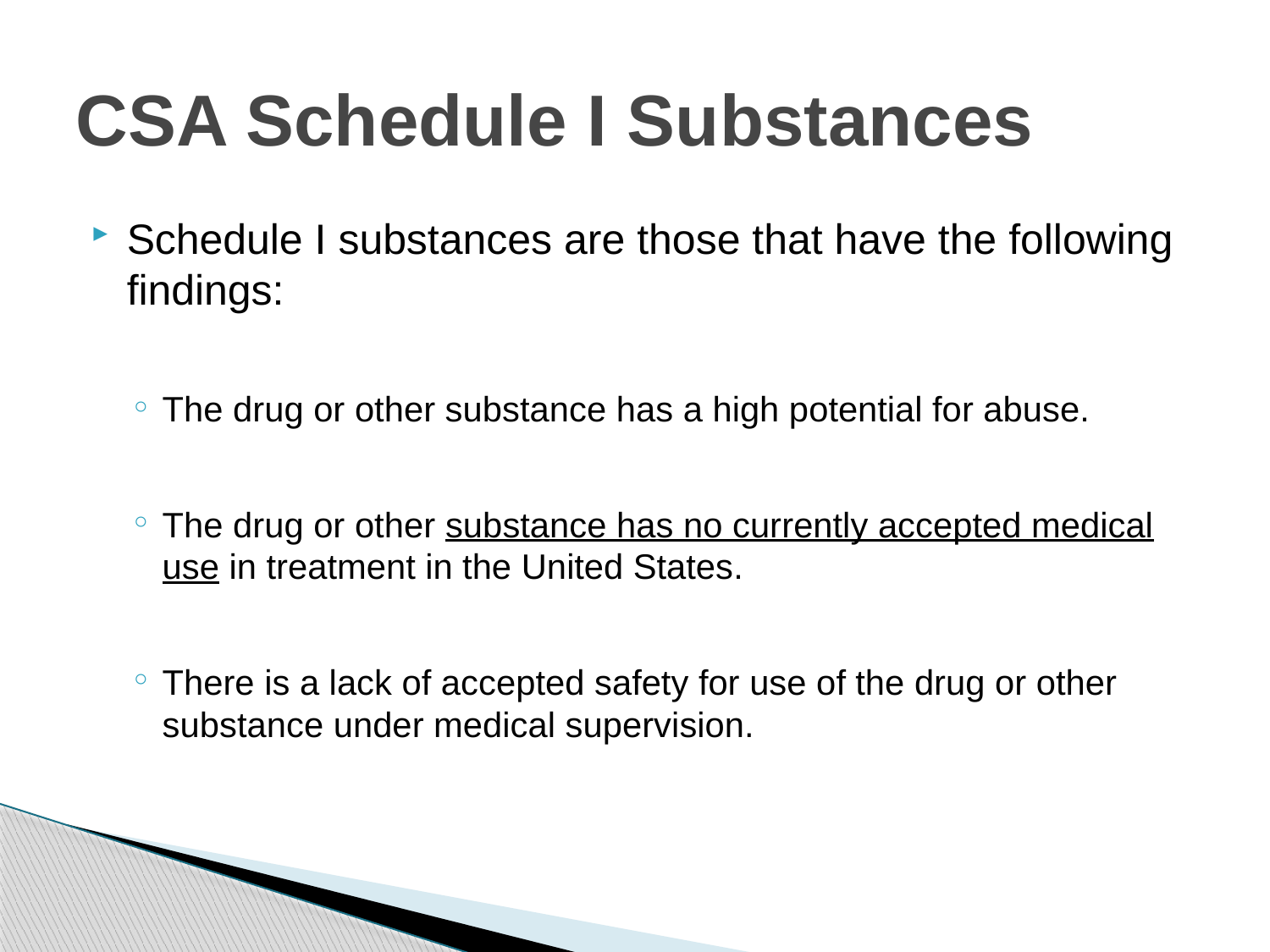

# CSA Schedule I Substances
Schedule I substances are those that have the following findings:

The drug or other substance has a high potential for abuse.

The drug or other substance has no currently accepted medical use in treatment in the United States.

There is a lack of accepted safety for use of the drug or other substance under medical supervision.